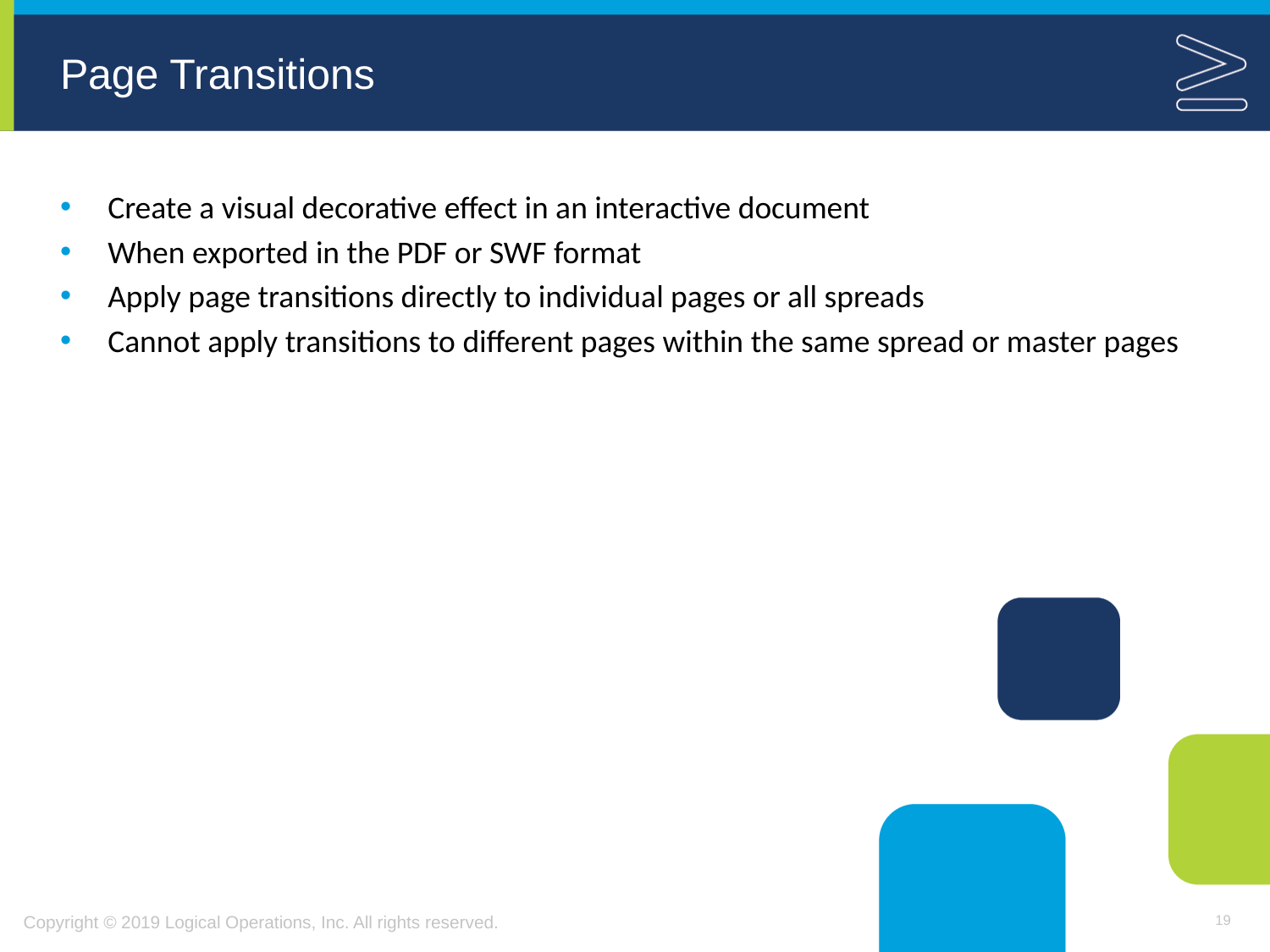

# Page Transitions
Create a visual decorative effect in an interactive document
When exported in the PDF or SWF format
Apply page transitions directly to individual pages or all spreads
Cannot apply transitions to different pages within the same spread or master pages

19